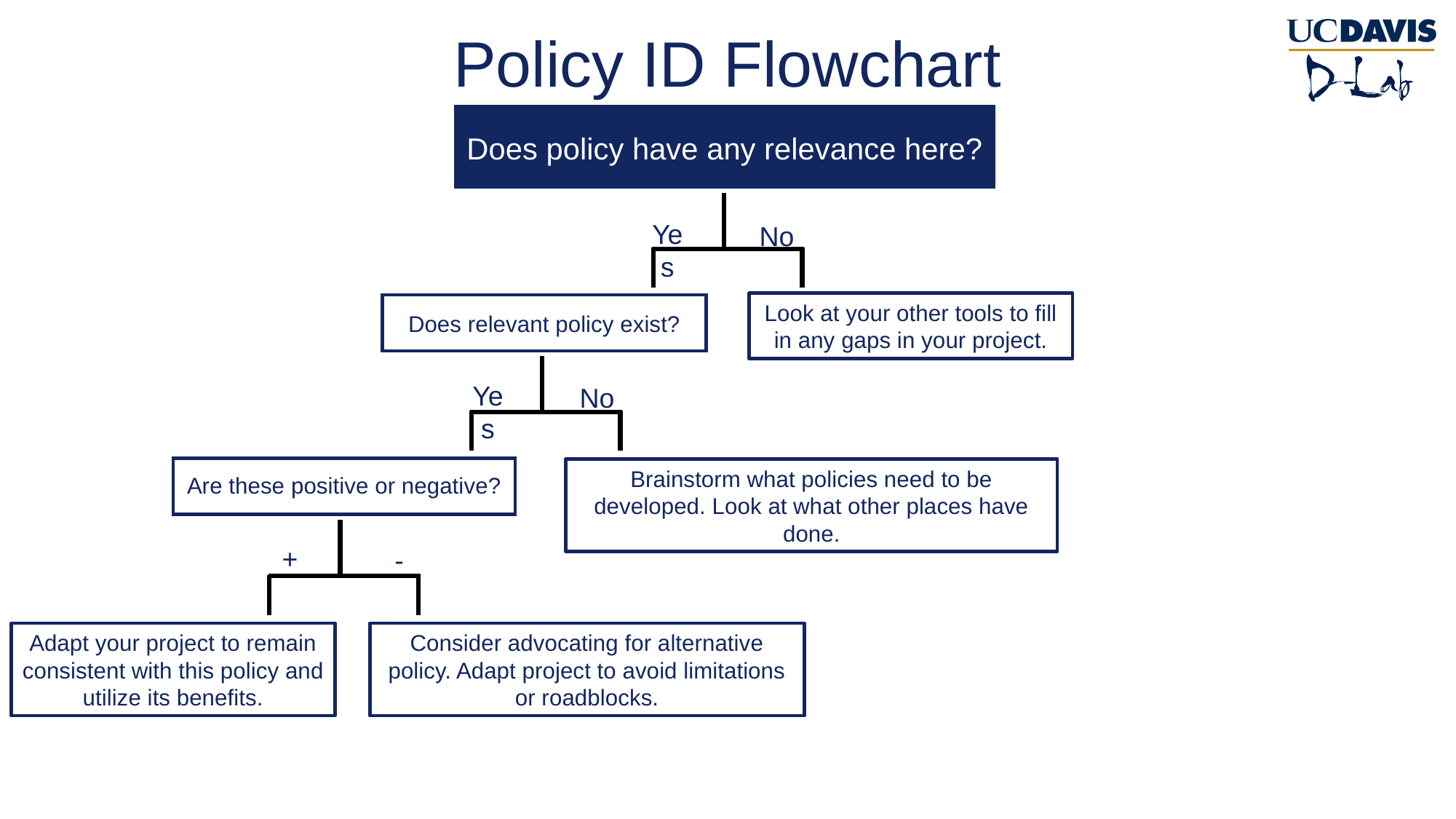

# Policy ID Flowchart

Does policy have any relevance here?
Yes
No
Look at your other tools to fill in any gaps in your project.

Does relevant policy exist?
Yes
No

Brainstorm what policies need to be developed. Look at what other places have done.
Are these positive or negative?
+
-
Adapt your project to remain consistent with this policy and utilize its benefits.
Consider advocating for alternative policy. Adapt project to avoid limitations or roadblocks.